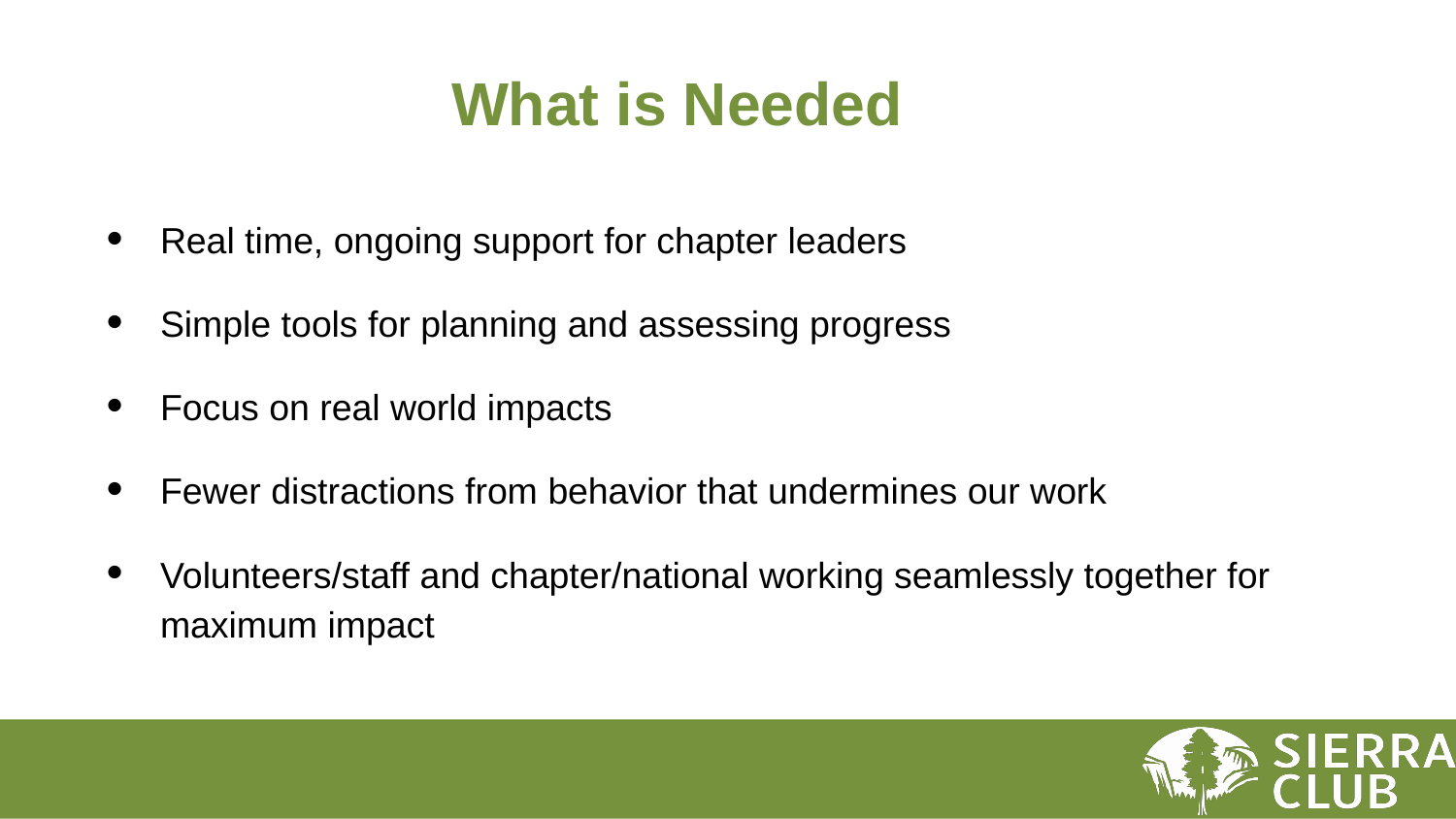

# What is Needed
Real time, ongoing support for chapter leaders

Simple tools for planning and assessing progress

Focus on real world impacts

Fewer distractions from behavior that undermines our work

Volunteers/staff and chapter/national working seamlessly together for maximum impact